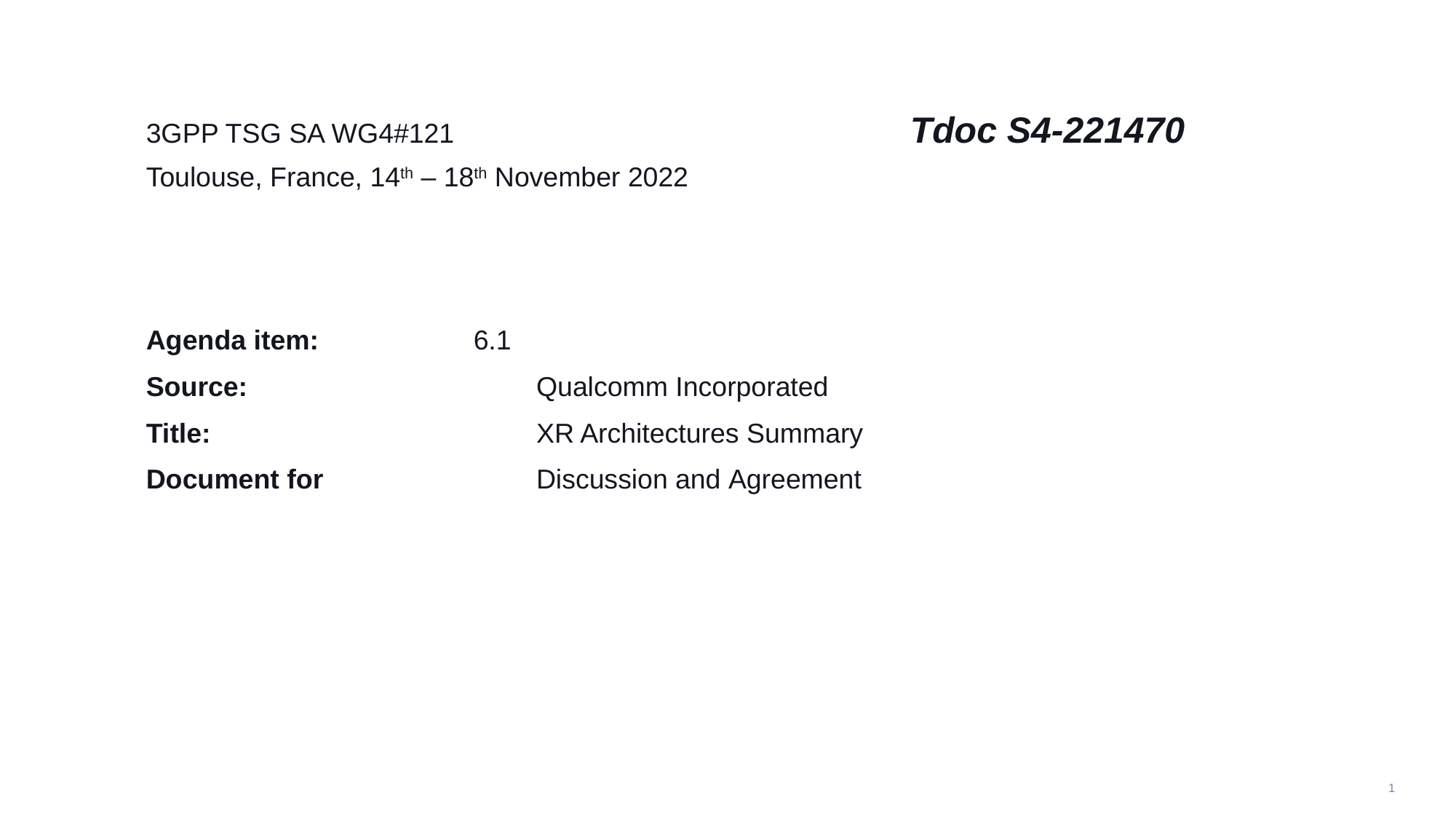

3GPP TSG SA WG4#121 		Tdoc S4-221470
Toulouse, France, 14th – 18th November 2022
Agenda item: 		6.1
Source: 			Qualcomm Incorporated
Title: 			XR Architectures Summary
Document for		Discussion and Agreement